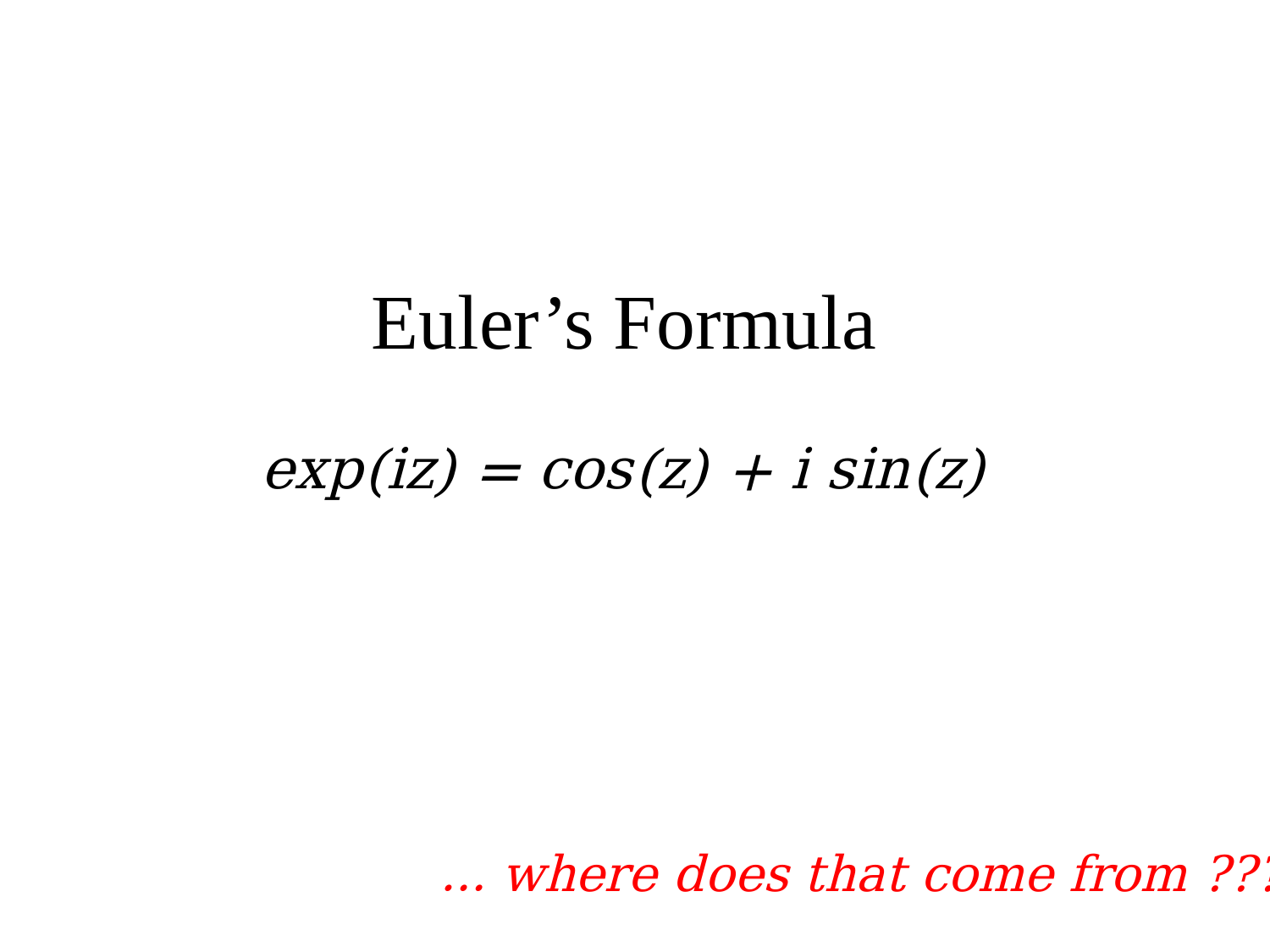

# Euler’s Formula exp(iz) = cos(z) + i sin(z)
… where does that come from ???